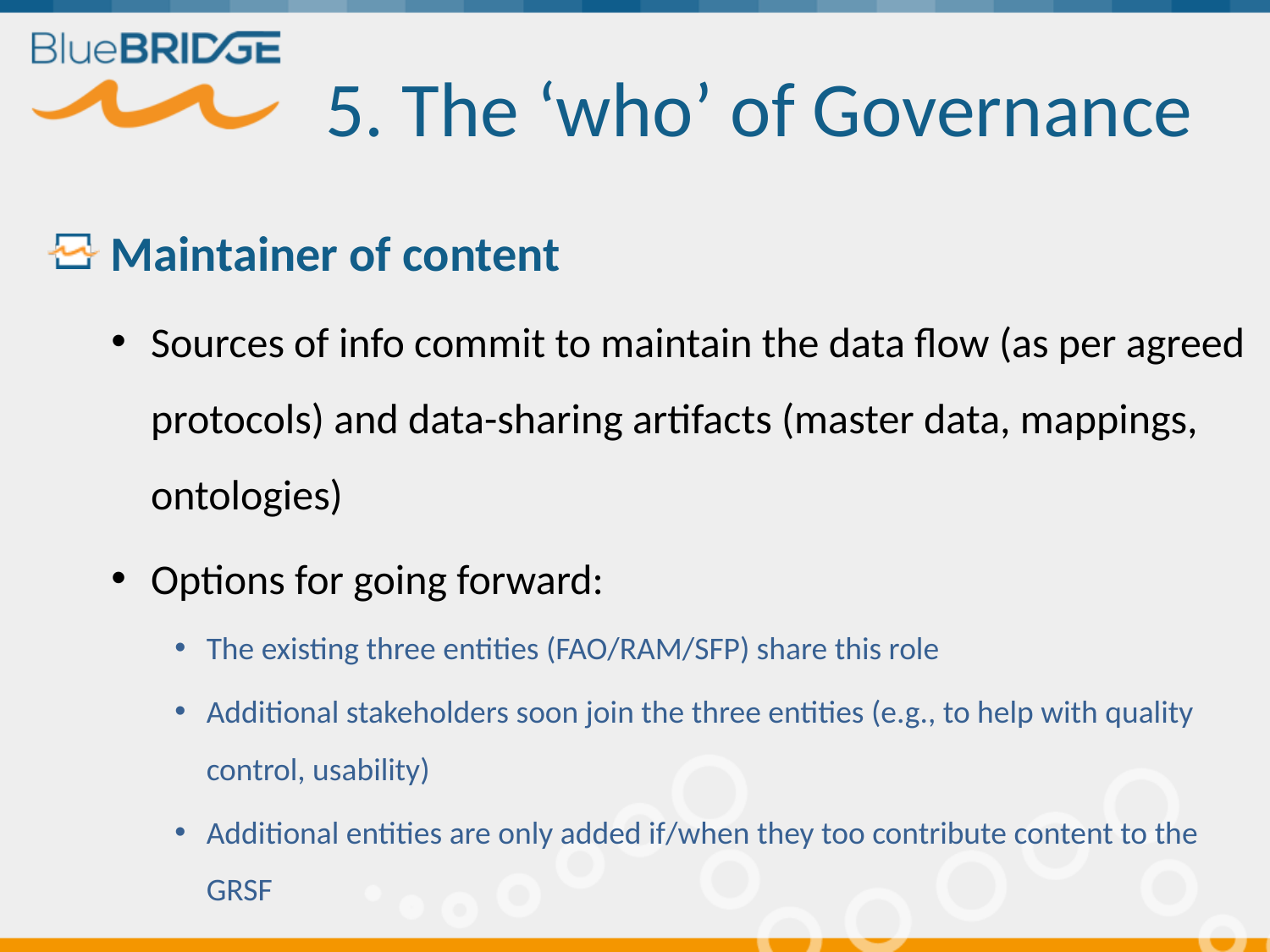

# 5. The ‘who’ of Governance
 Maintainer of content
Sources of info commit to maintain the data flow (as per agreed protocols) and data-sharing artifacts (master data, mappings, ontologies)
Options for going forward:
The existing three entities (FAO/RAM/SFP) share this role
Additional stakeholders soon join the three entities (e.g., to help with quality control, usability)
Additional entities are only added if/when they too contribute content to the GRSF